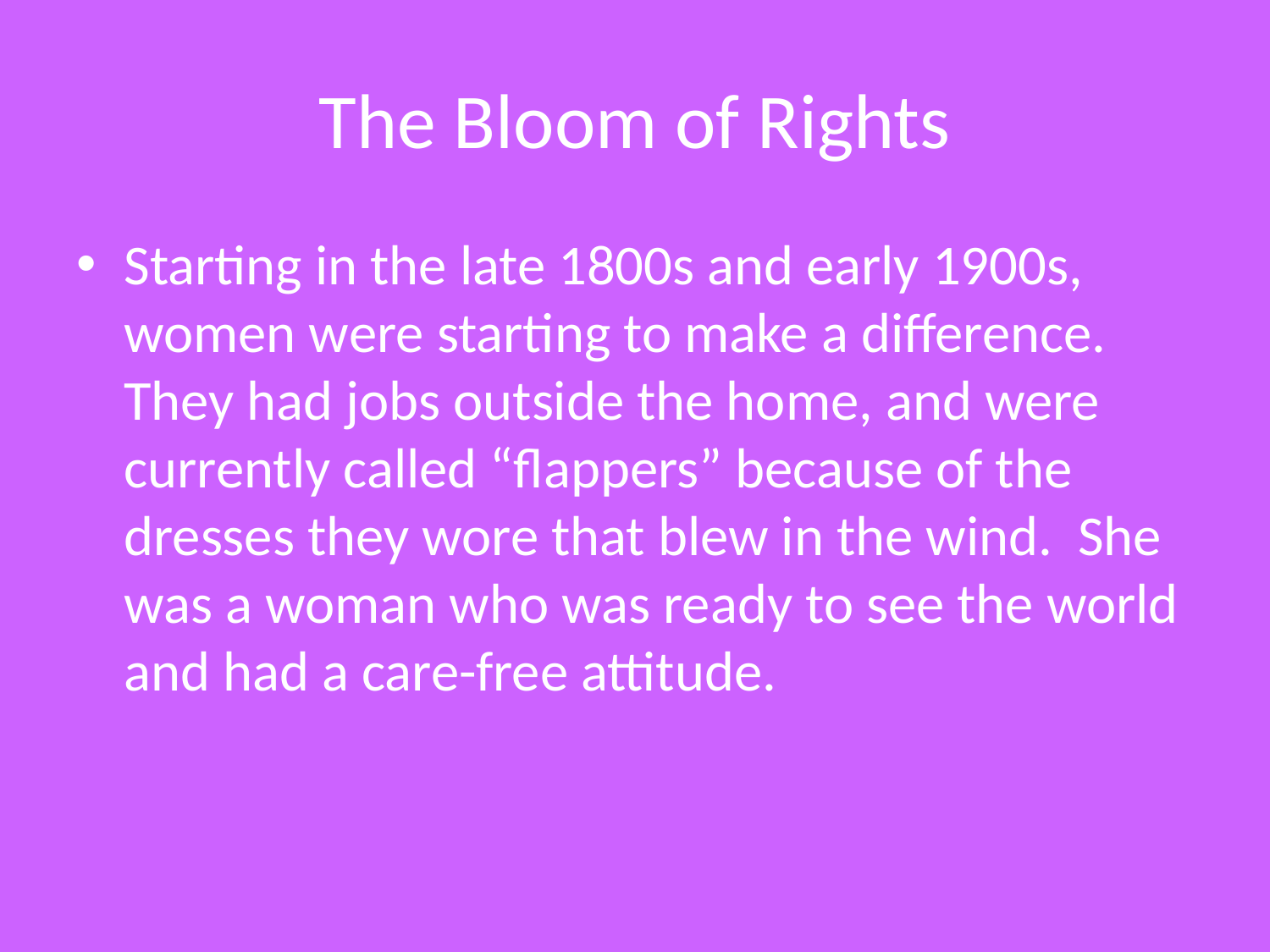

# The Bloom of Rights
Starting in the late 1800s and early 1900s, women were starting to make a difference.  They had jobs outside the home, and were currently called “flappers” because of the dresses they wore that blew in the wind.  She was a woman who was ready to see the world and had a care-free attitude.